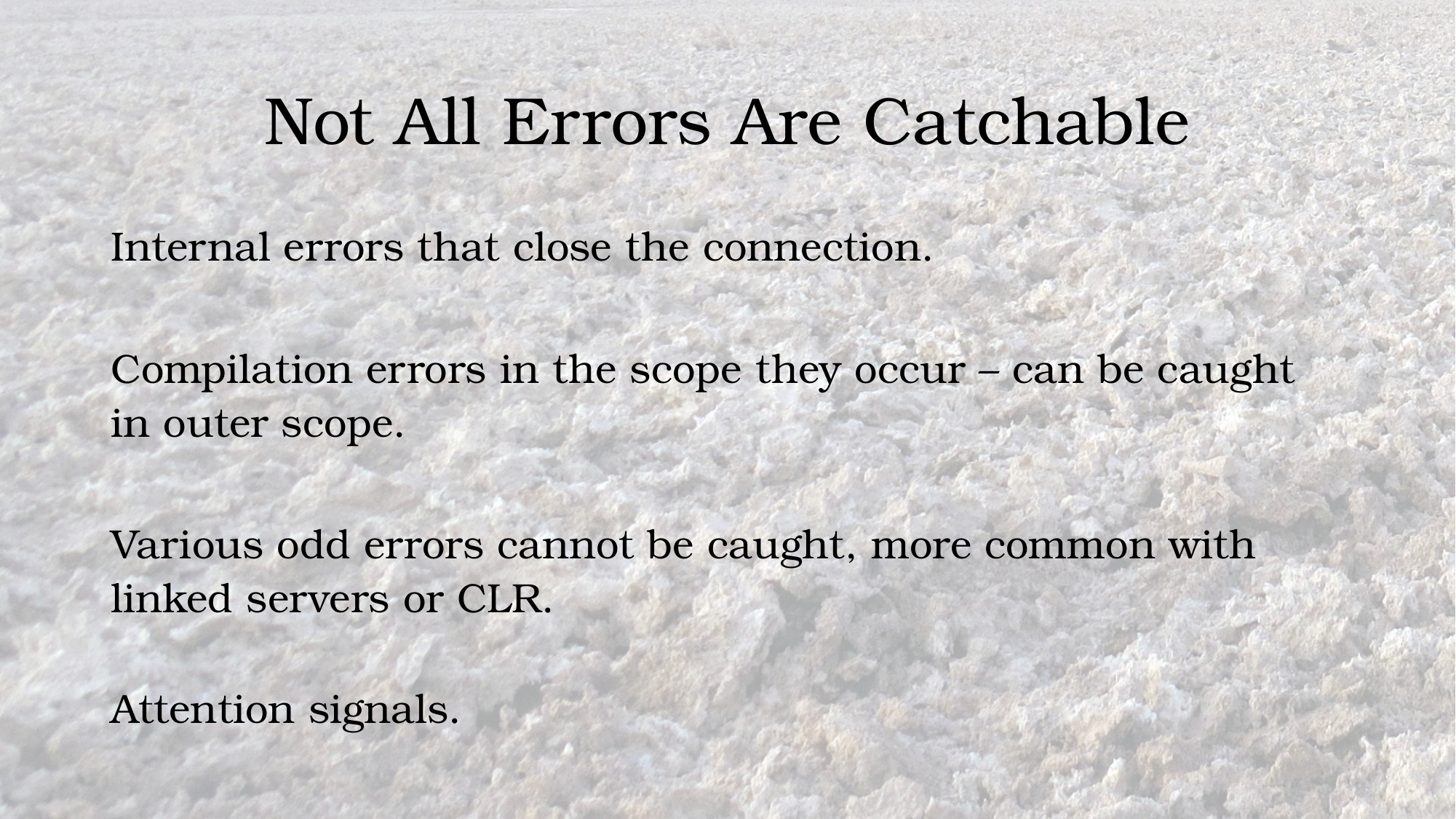

# Not All Errors Are Catchable
Internal errors that close the connection.

Compilation errors in the scope they occur – can be caught in outer scope.

Various odd errors cannot be caught, more common with linked servers or CLR.

Attention signals.